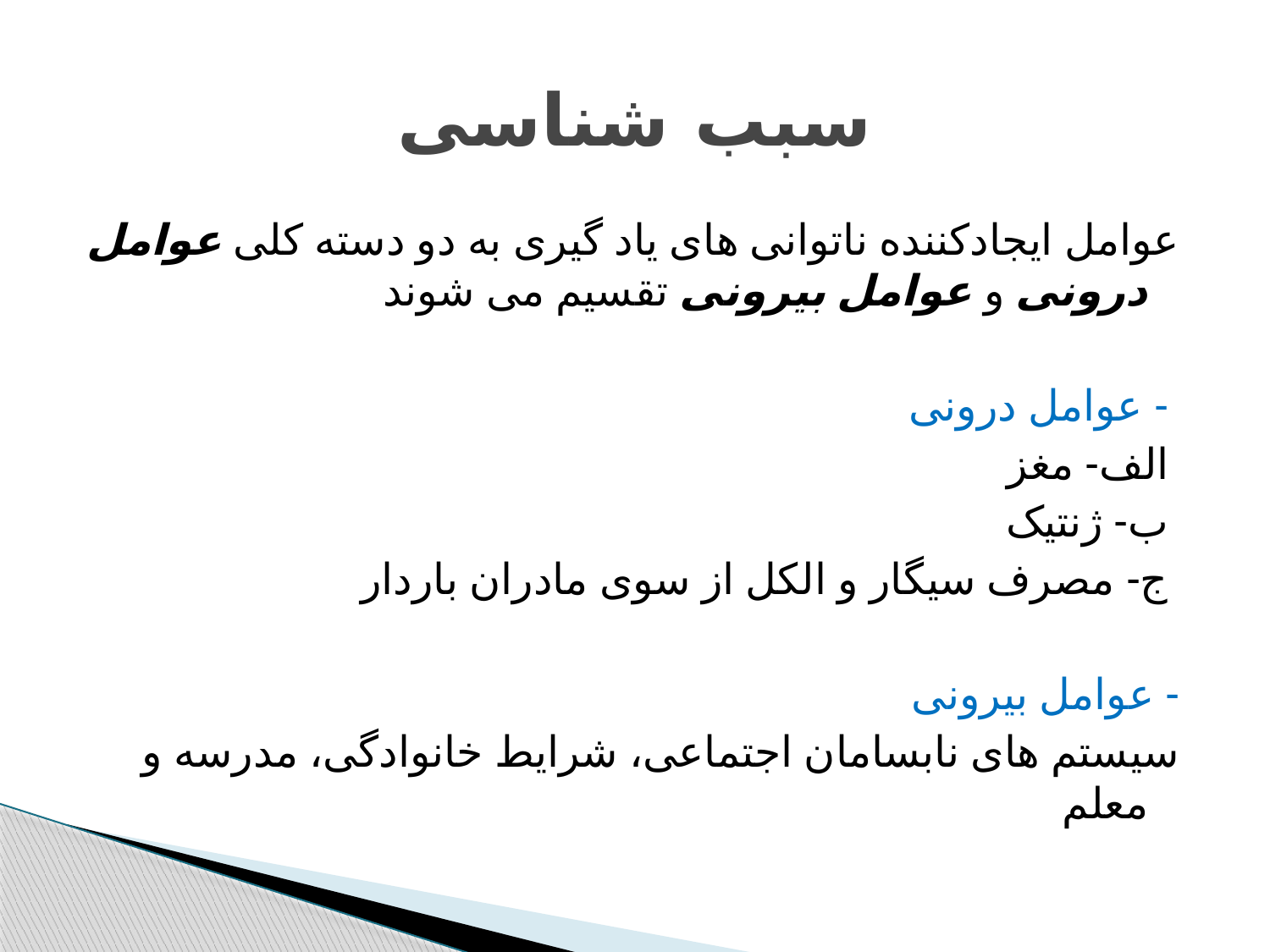

# سبب شناسی
عوامل ایجادکننده ناتوانی های یاد گیری به دو دسته کلی عوامل درونی و عوامل بیرونی تقسیم می شوند

 - عوامل درونی
 الف- مغز
 ب- ژنتیک
 ج- مصرف سیگار و الکل از سوی مادران باردار

- عوامل بیرونی
سیستم های نابسامان اجتماعی، شرایط خانوادگی، مدرسه و معلم